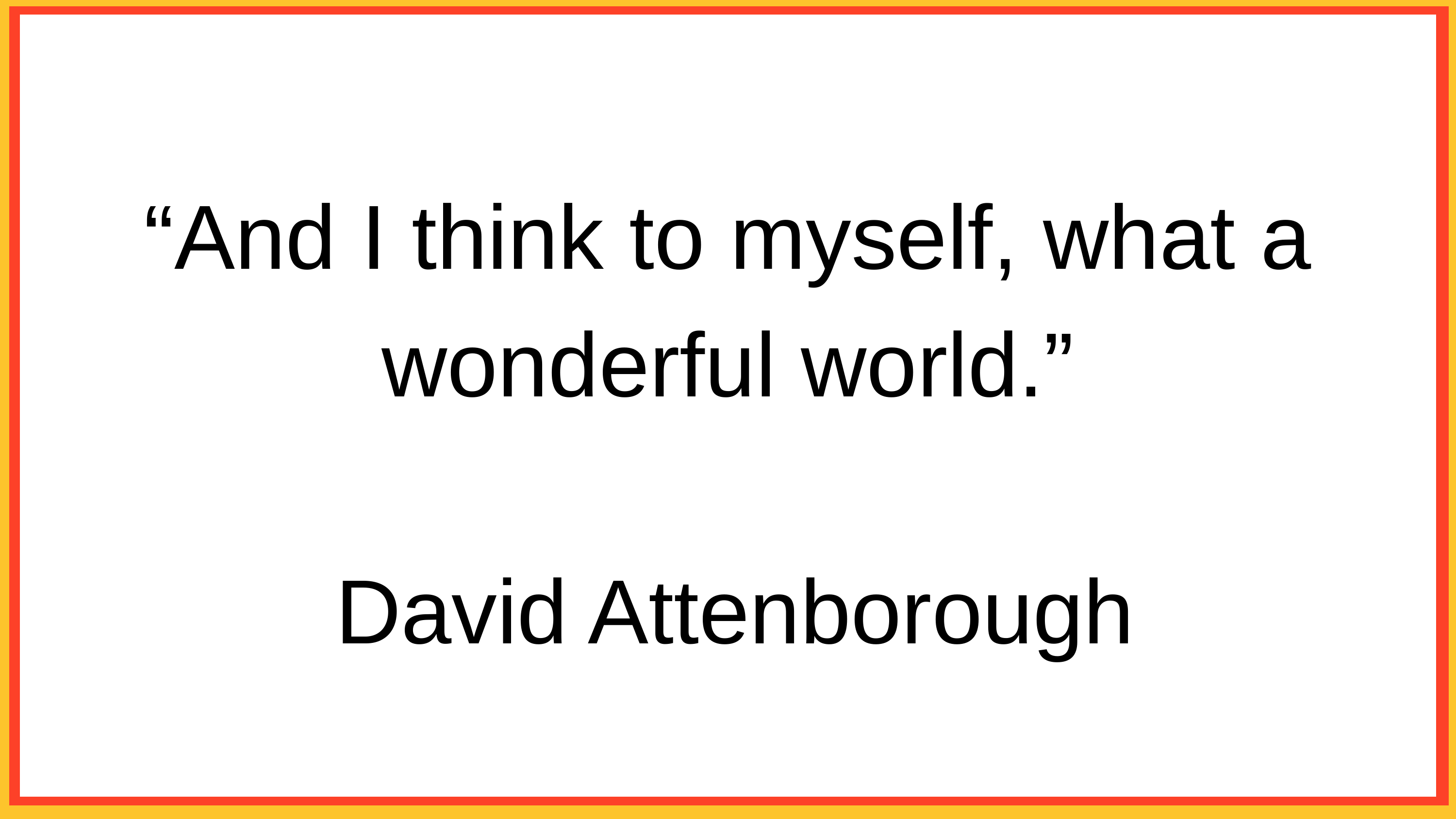

“And I think to myself, what a wonderful world.”
David Attenborough